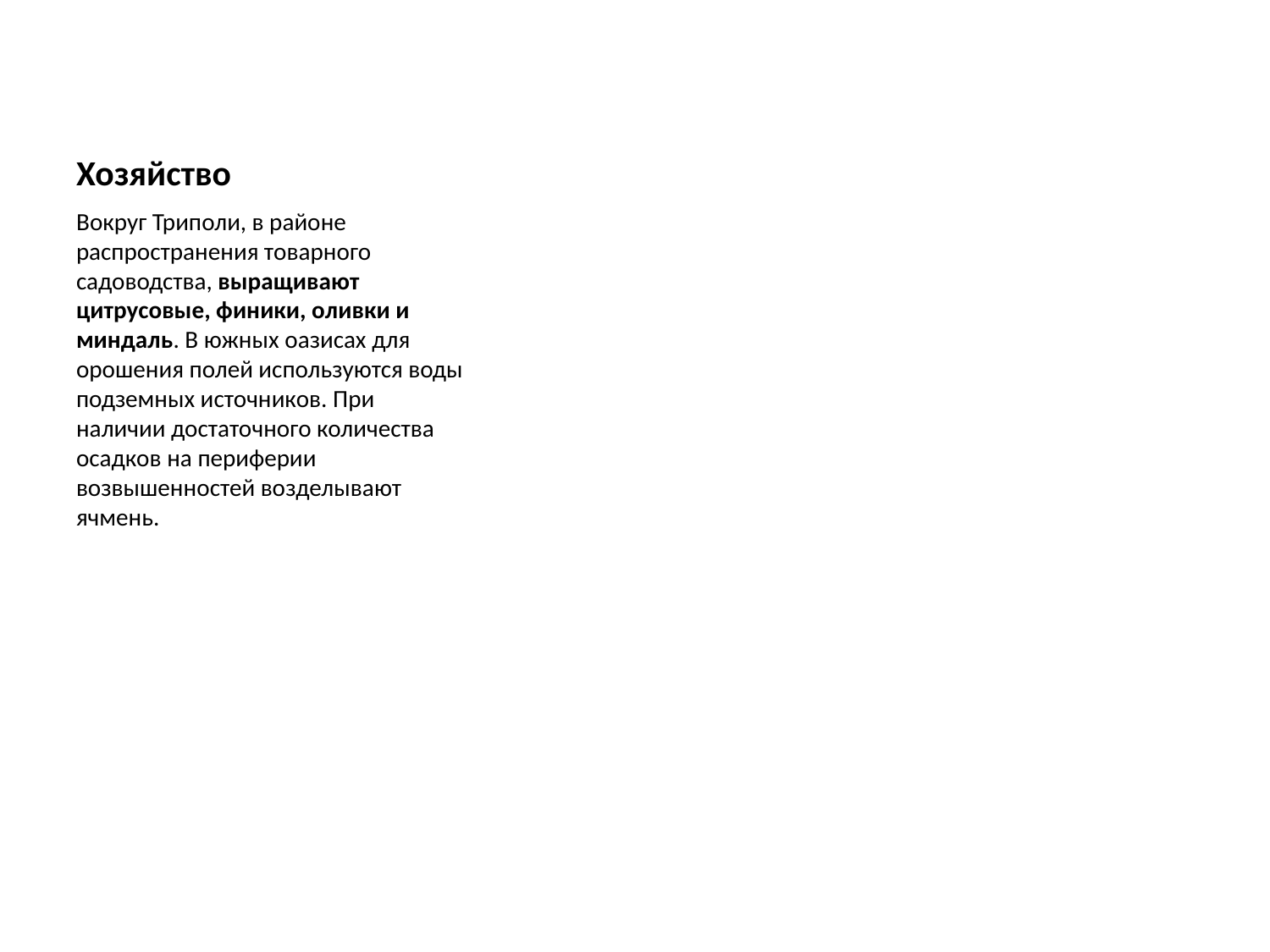

# Хозяйство

Вокруг Триполи, в районе распространения товарного садоводства, выращивают цитрусовые, финики, оливки и миндаль. В южных оазисах для орошения полей используются воды подземных источников. При наличии достаточного количества осадков на периферии возвышенностей возделывают ячмень.